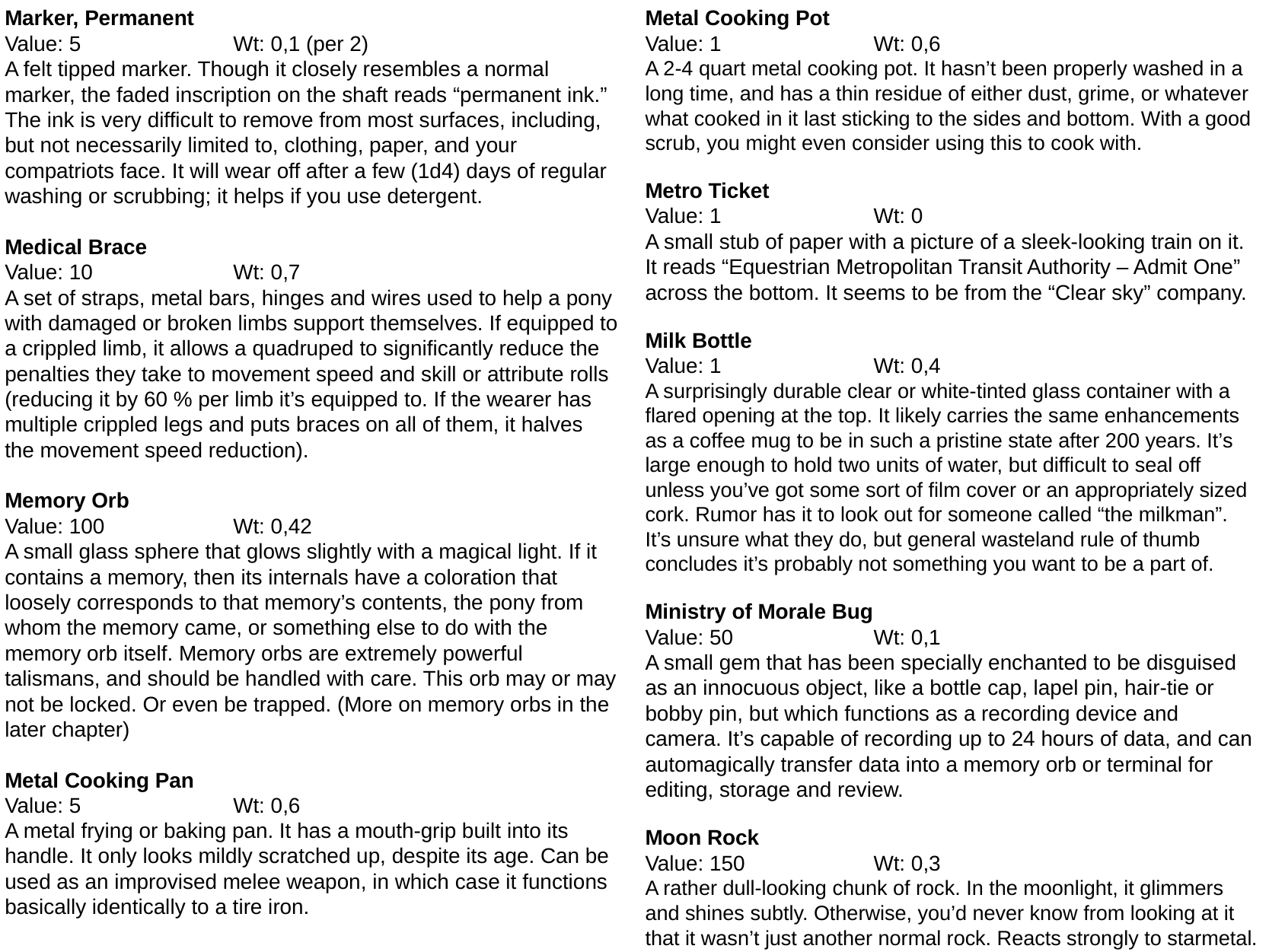

Marker, Permanent
Value: 5		Wt: 0,1 (per 2)
A felt tipped marker. Though it closely resembles a normal marker, the faded inscription on the shaft reads “permanent ink.” The ink is very difficult to remove from most surfaces, including, but not necessarily limited to, clothing, paper, and your compatriots face. It will wear off after a few (1d4) days of regular
washing or scrubbing; it helps if you use detergent.

Medical Brace
Value: 10		Wt: 0,7
A set of straps, metal bars, hinges and wires used to help a pony with damaged or broken limbs support themselves. If equipped to a crippled limb, it allows a quadruped to significantly reduce the penalties they take to movement speed and skill or attribute rolls (reducing it by 60 % per limb it’s equipped to. If the wearer has multiple crippled legs and puts braces on all of them, it halves the movement speed reduction).

Memory Orb
Value: 100		Wt: 0,42
A small glass sphere that glows slightly with a magical light. If it contains a memory, then its internals have a coloration that loosely corresponds to that memory’s contents, the pony from whom the memory came, or something else to do with the memory orb itself. Memory orbs are extremely powerful talismans, and should be handled with care. This orb may or may not be locked. Or even be trapped. (More on memory orbs in the later chapter)

Metal Cooking Pan
Value: 5		Wt: 0,6
A metal frying or baking pan. It has a mouth-grip built into its handle. It only looks mildly scratched up, despite its age. Can be used as an improvised melee weapon, in which case it functions basically identically to a tire iron.

Metal Cooking Pot
Value: 1		Wt: 0,6
A 2-4 quart metal cooking pot. It hasn’t been properly washed in a long time, and has a thin residue of either dust, grime, or whatever what cooked in it last sticking to the sides and bottom. With a good scrub, you might even consider using this to cook with.

Metro Ticket
Value: 1		Wt: 0
A small stub of paper with a picture of a sleek-looking train on it. It reads “Equestrian Metropolitan Transit Authority – Admit One” across the bottom. It seems to be from the “Clear sky” company.

Milk Bottle
Value: 1		Wt: 0,4
A surprisingly durable clear or white-tinted glass container with a flared opening at the top. It likely carries the same enhancements as a coffee mug to be in such a pristine state after 200 years. It’s large enough to hold two units of water, but difficult to seal off unless you’ve got some sort of film cover or an appropriately sized cork. Rumor has it to look out for someone called “the milkman”. It’s unsure what they do, but general wasteland rule of thumb concludes it’s probably not something you want to be a part of.

Ministry of Morale Bug
Value: 50		Wt: 0,1
A small gem that has been specially enchanted to be disguised as an innocuous object, like a bottle cap, lapel pin, hair-tie or bobby pin, but which functions as a recording device and camera. It’s capable of recording up to 24 hours of data, and can automagically transfer data into a memory orb or terminal for
editing, storage and review.

Moon Rock
Value: 150		Wt: 0,3
A rather dull-looking chunk of rock. In the moonlight, it glimmers and shines subtly. Otherwise, you’d never know from looking at it that it wasn’t just another normal rock. Reacts strongly to starmetal.